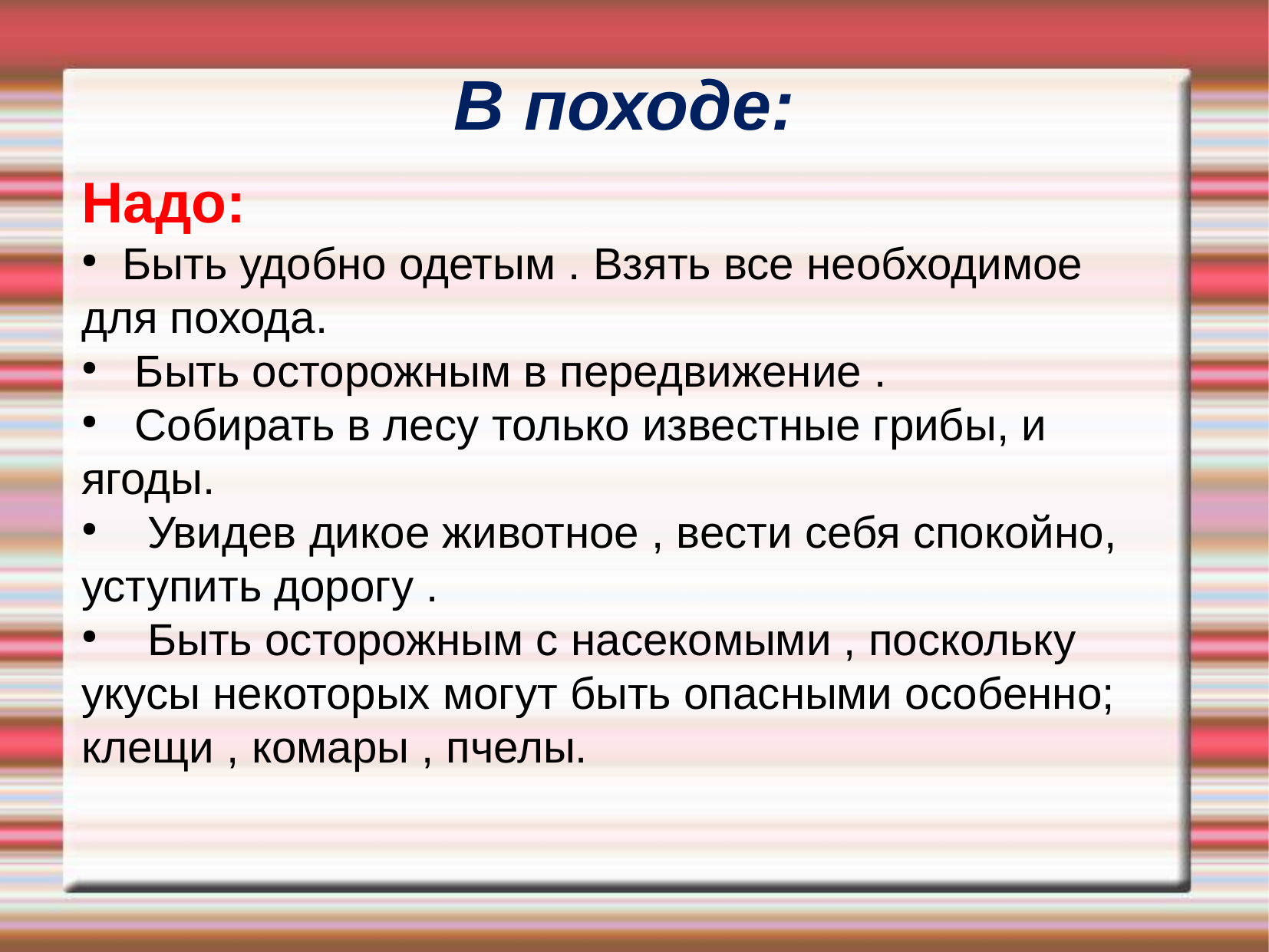

В походе:
Надо:
  Быть удобно одетым . Взять все необходимое для похода.
   Быть осторожным в передвижение .
   Собирать в лесу только известные грибы, и   ягоды.
    Увидев дикое животное , вести себя спокойно, уступить дорогу .
    Быть осторожным с насекомыми , поскольку укусы некоторых могут быть опасными особенно; клещи , комары , пчелы.